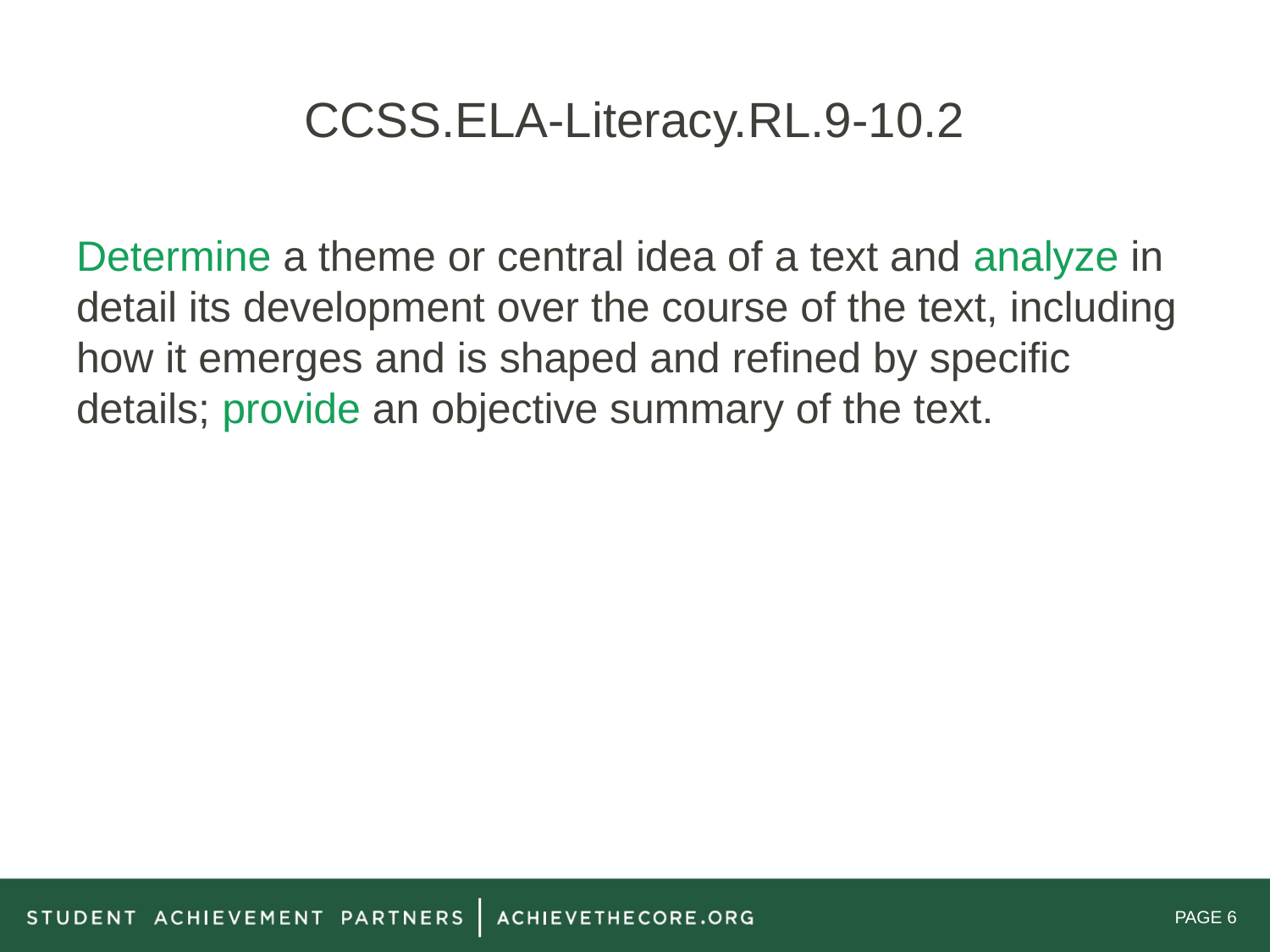

# CCSS.ELA-Literacy.RL.9-10.2
Determine a theme or central idea of a text and analyze in detail its development over the course of the text, including how it emerges and is shaped and refined by specific details; provide an objective summary of the text.